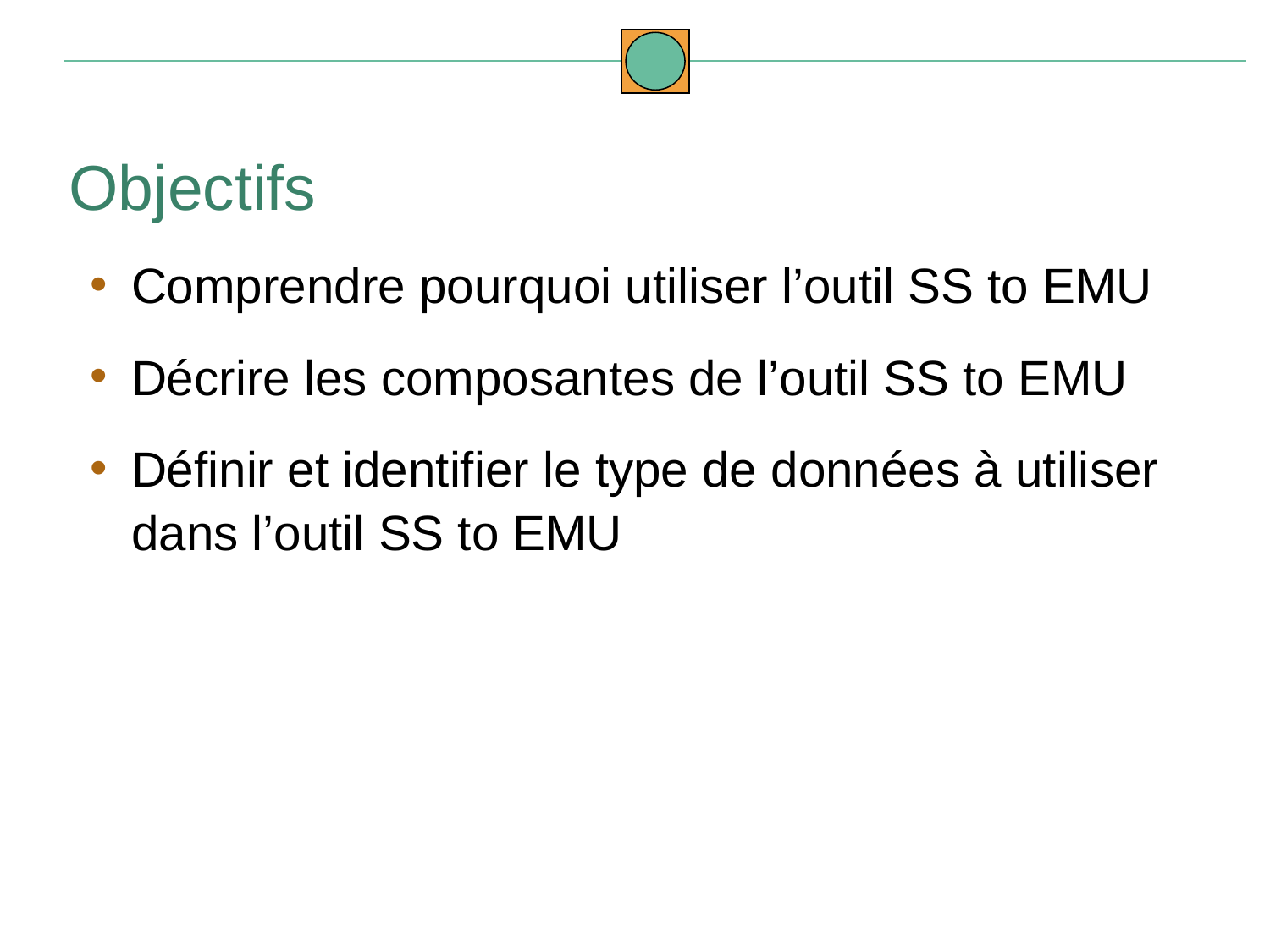

Objectifs
Comprendre pourquoi utiliser l’outil SS to EMU
Décrire les composantes de l’outil SS to EMU
Définir et identifier le type de données à utiliser dans l’outil SS to EMU